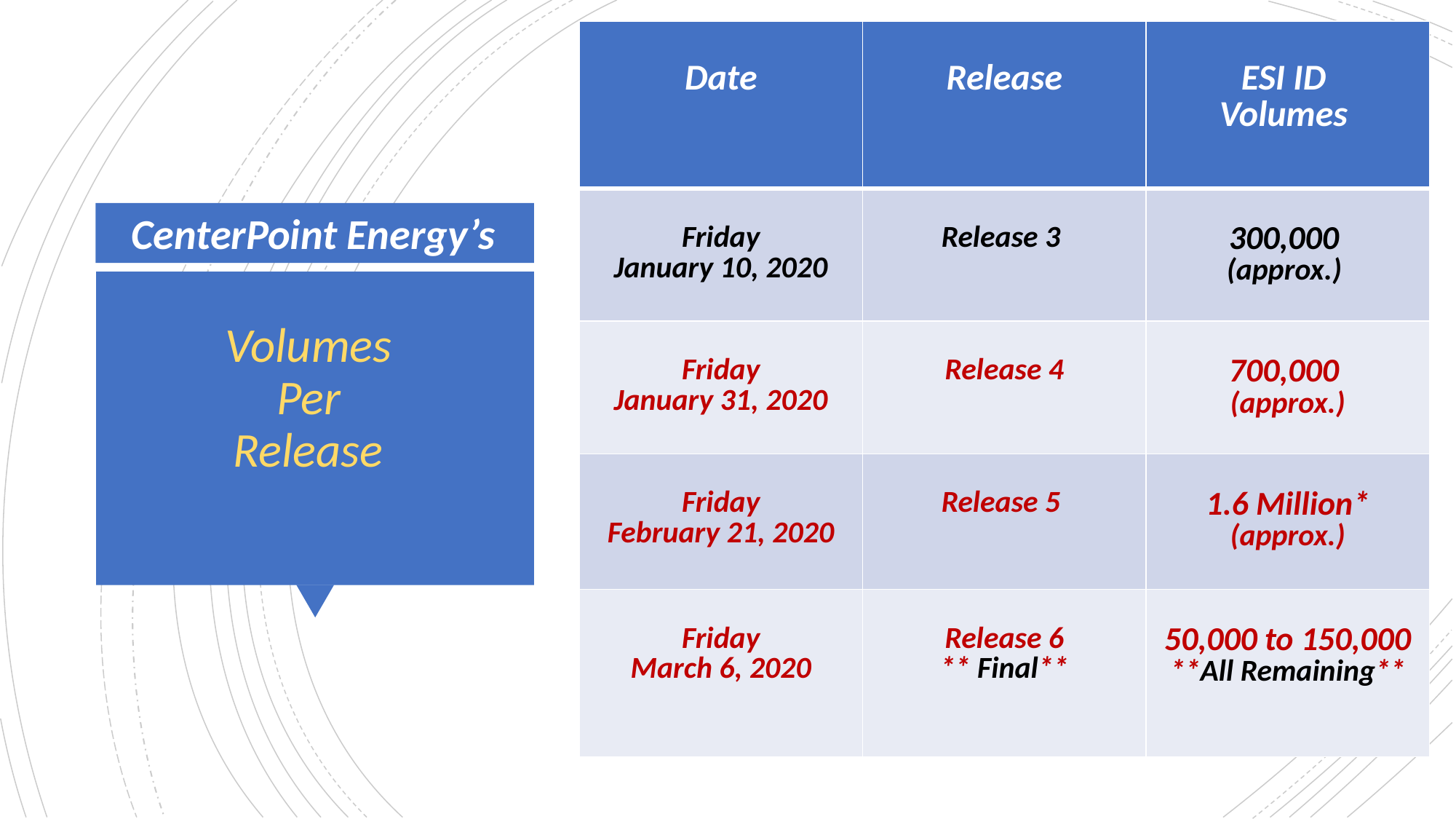

| Date | Release | ESI ID Volumes |
| --- | --- | --- |
| Friday January 10, 2020 | Release 3 | 300,000 (approx.) |
| Friday January 31, 2020 | Release 4 | 700,000 (approx.) |
| Friday February 21, 2020 | Release 5 | 1.6 Million\* (approx.) |
| Friday March 6, 2020 | Release 6 \*\* Final\*\* | 50,000 to 150,000 \*\*All Remaining\*\* |
3
CenterPoint Energy’s

# Volumes Per Release